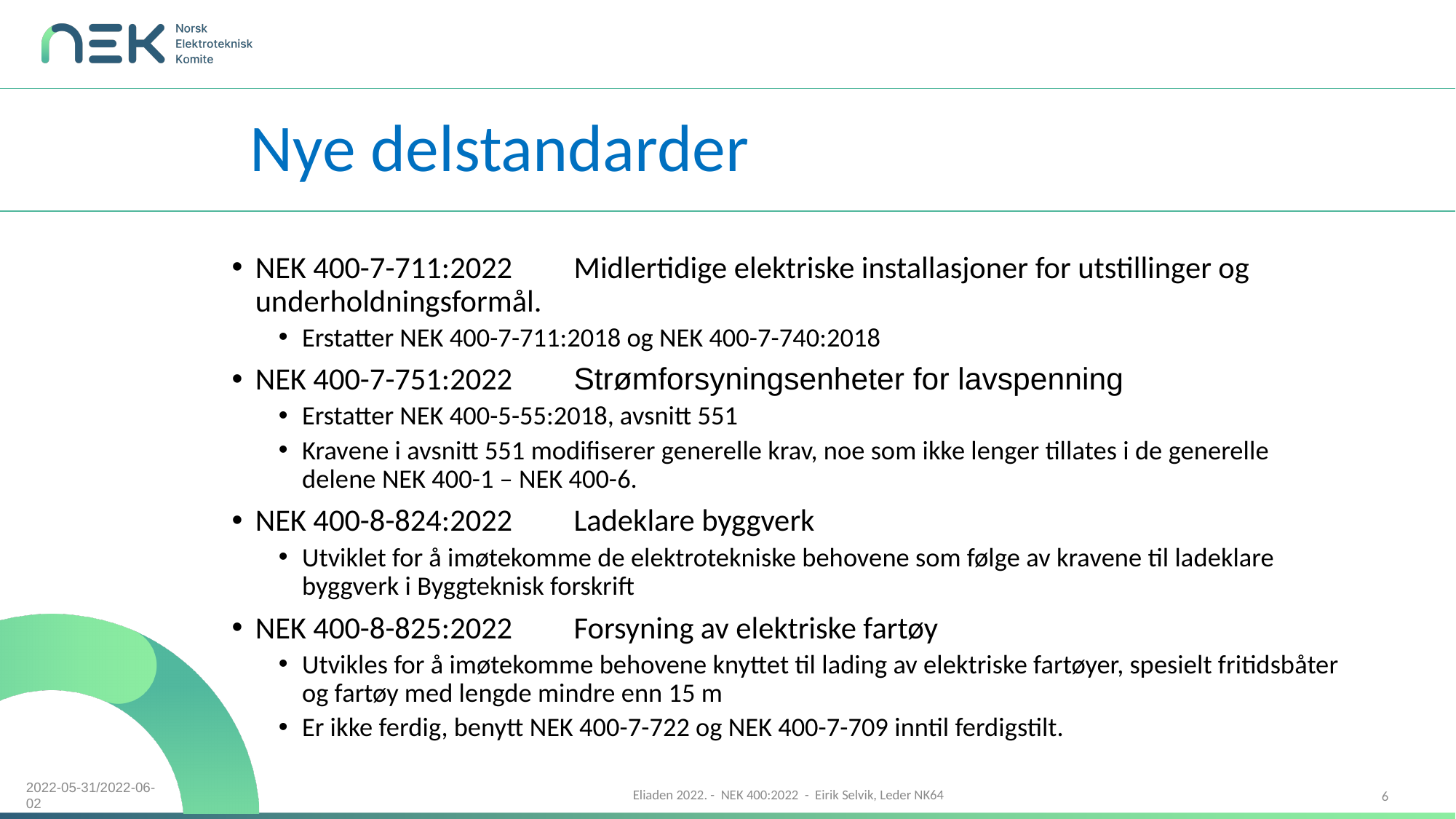

# Nye delstandarder
NEK 400-7-711:2022	Midlertidige elektriske installasjoner for utstillinger og underholdningsformål.
Erstatter NEK 400-7-711:2018 og NEK 400-7-740:2018
NEK 400-7-751:2022 	Strømforsyningsenheter for lavspenning
Erstatter NEK 400-5-55:2018, avsnitt 551
Kravene i avsnitt 551 modifiserer generelle krav, noe som ikke lenger tillates i de generelle delene NEK 400-1 – NEK 400-6.
NEK 400-8-824:2022	Ladeklare byggverk
Utviklet for å imøtekomme de elektrotekniske behovene som følge av kravene til ladeklare byggverk i Byggteknisk forskrift
NEK 400-8-825:2022	Forsyning av elektriske fartøy
Utvikles for å imøtekomme behovene knyttet til lading av elektriske fartøyer, spesielt fritidsbåter og fartøy med lengde mindre enn 15 m
Er ikke ferdig, benytt NEK 400-7-722 og NEK 400-7-709 inntil ferdigstilt.
6
2022-05-31/2022-06-02
Eliaden 2022. -  NEK 400:2022  -  Eirik Selvik, Leder NK64